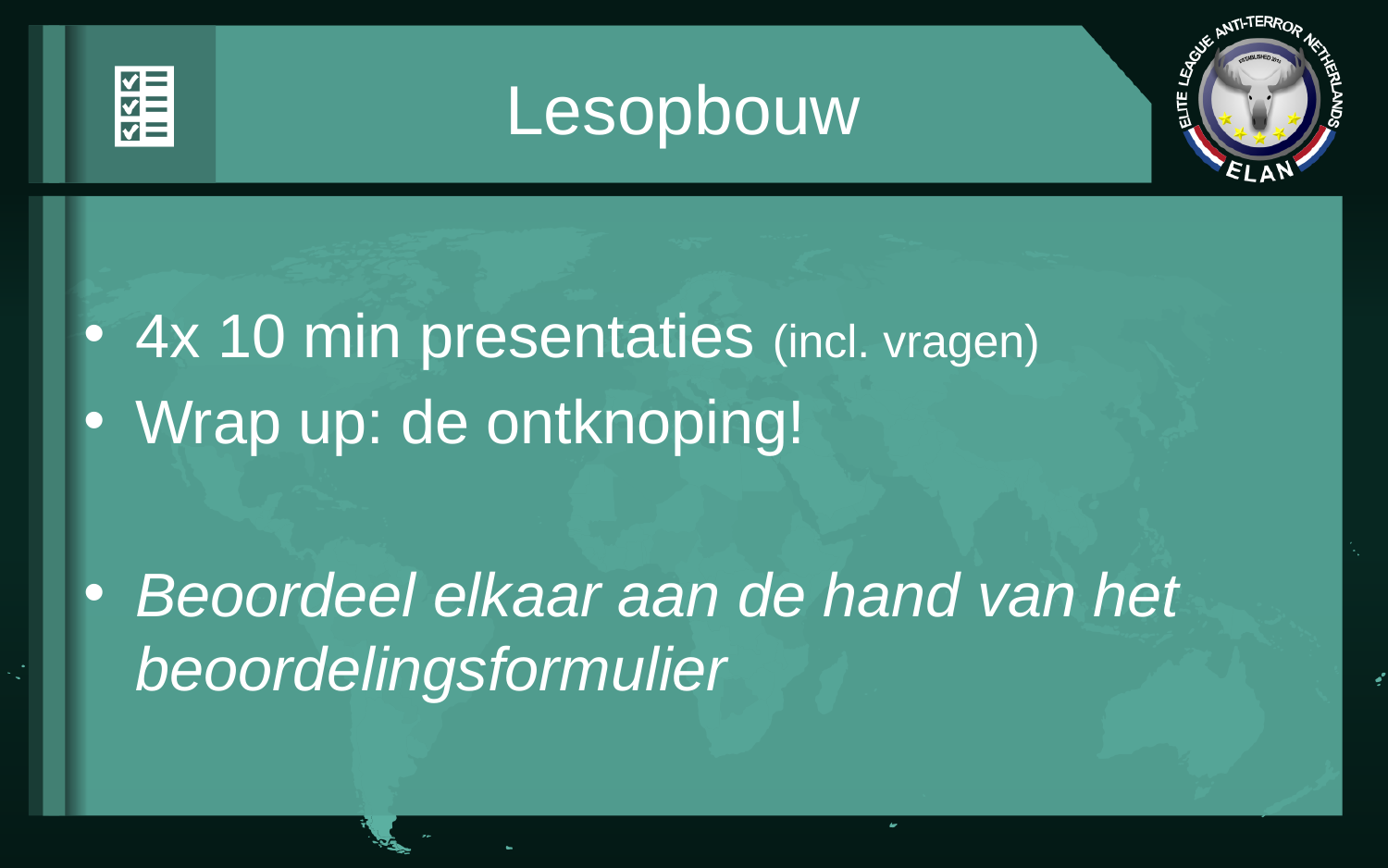

# Lesopbouw

4x 10 min presentaties (incl. vragen)
Wrap up: de ontknoping!

Beoordeel elkaar aan de hand van het beoordelingsformulier